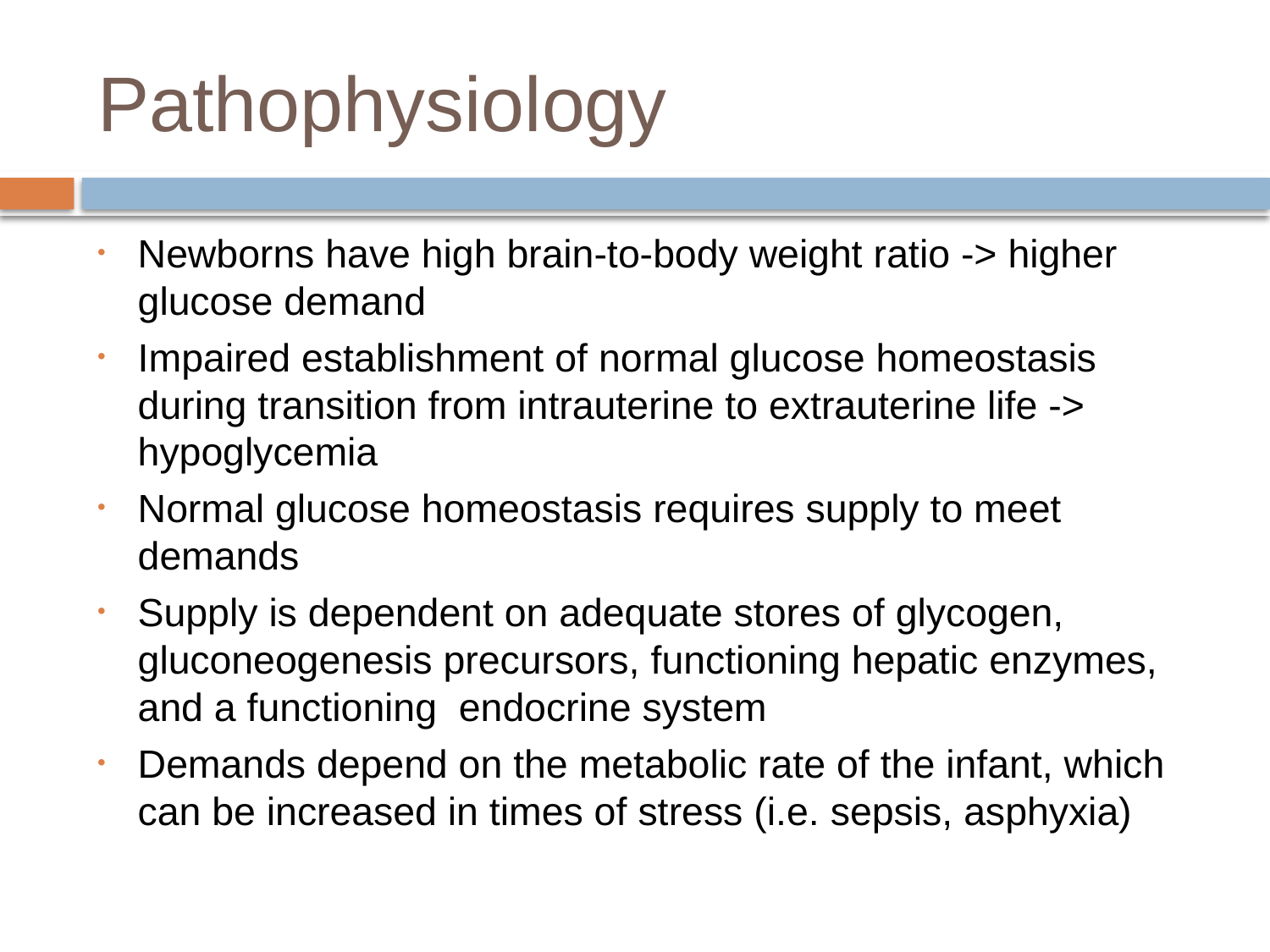

# Pathophysiology
Newborns have high brain-to-body weight ratio -> higher glucose demand
Impaired establishment of normal glucose homeostasis during transition from intrauterine to extrauterine life -> hypoglycemia
Normal glucose homeostasis requires supply to meet demands
Supply is dependent on adequate stores of glycogen, gluconeogenesis precursors, functioning hepatic enzymes, and a functioning  endocrine system
Demands depend on the metabolic rate of the infant, which can be increased in times of stress (i.e. sepsis, asphyxia)